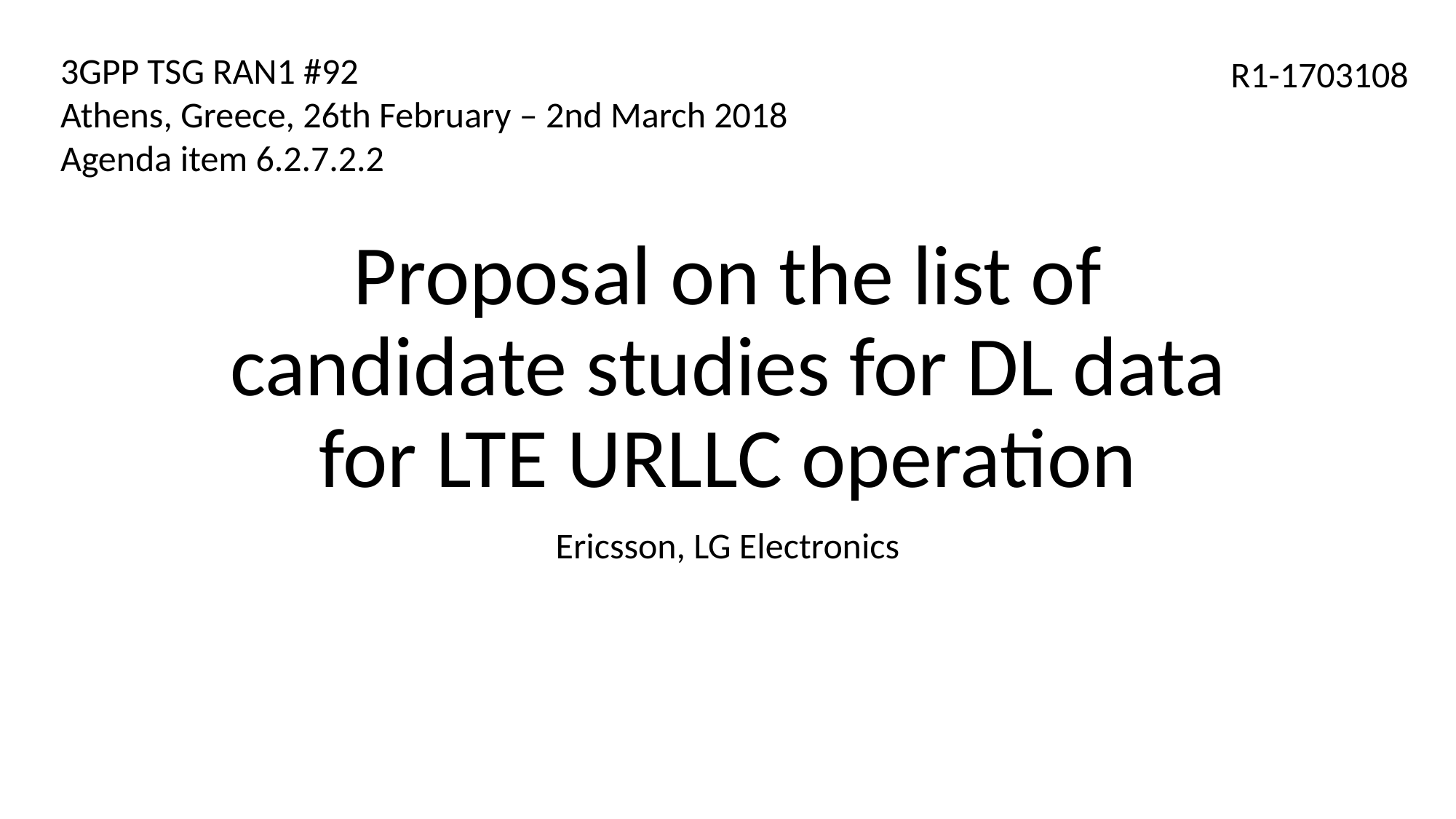

3GPP TSG RAN1 #92
Athens, Greece, 26th February – 2nd March 2018
Agenda item 6.2.7.2.2
R1-1703108
# Proposal on the list of candidate studies for DL data for LTE URLLC operation
Ericsson, LG Electronics